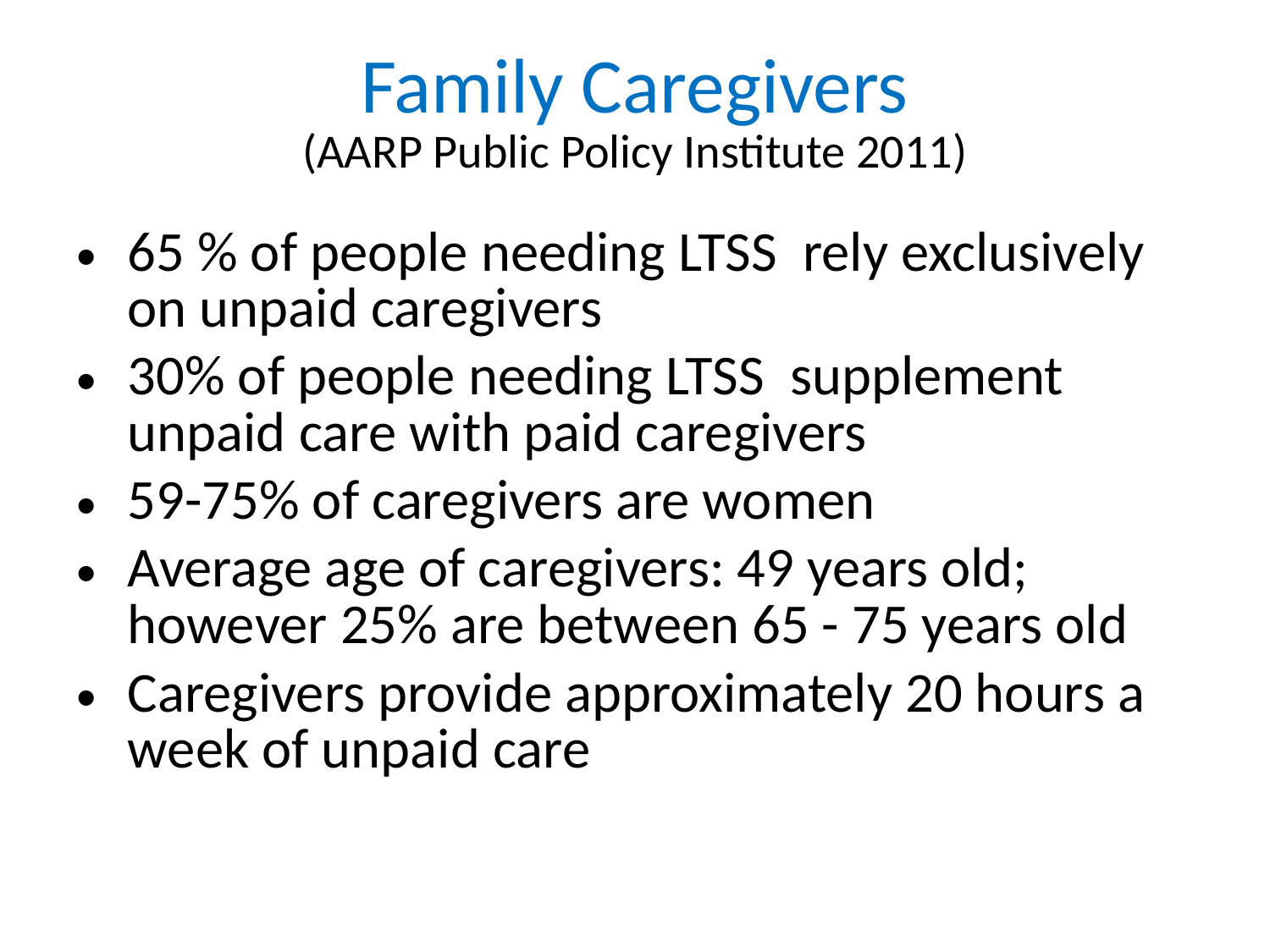

# Family Caregivers (AARP Public Policy Institute 2011)
65 % of people needing LTSS  rely exclusively on unpaid caregivers
30% of people needing LTSS  supplement unpaid care with paid caregivers
59-75% of caregivers are women
Average age of caregivers: 49 years old; however 25% are between 65 - 75 years old
Caregivers provide approximately 20 hours a week of unpaid care